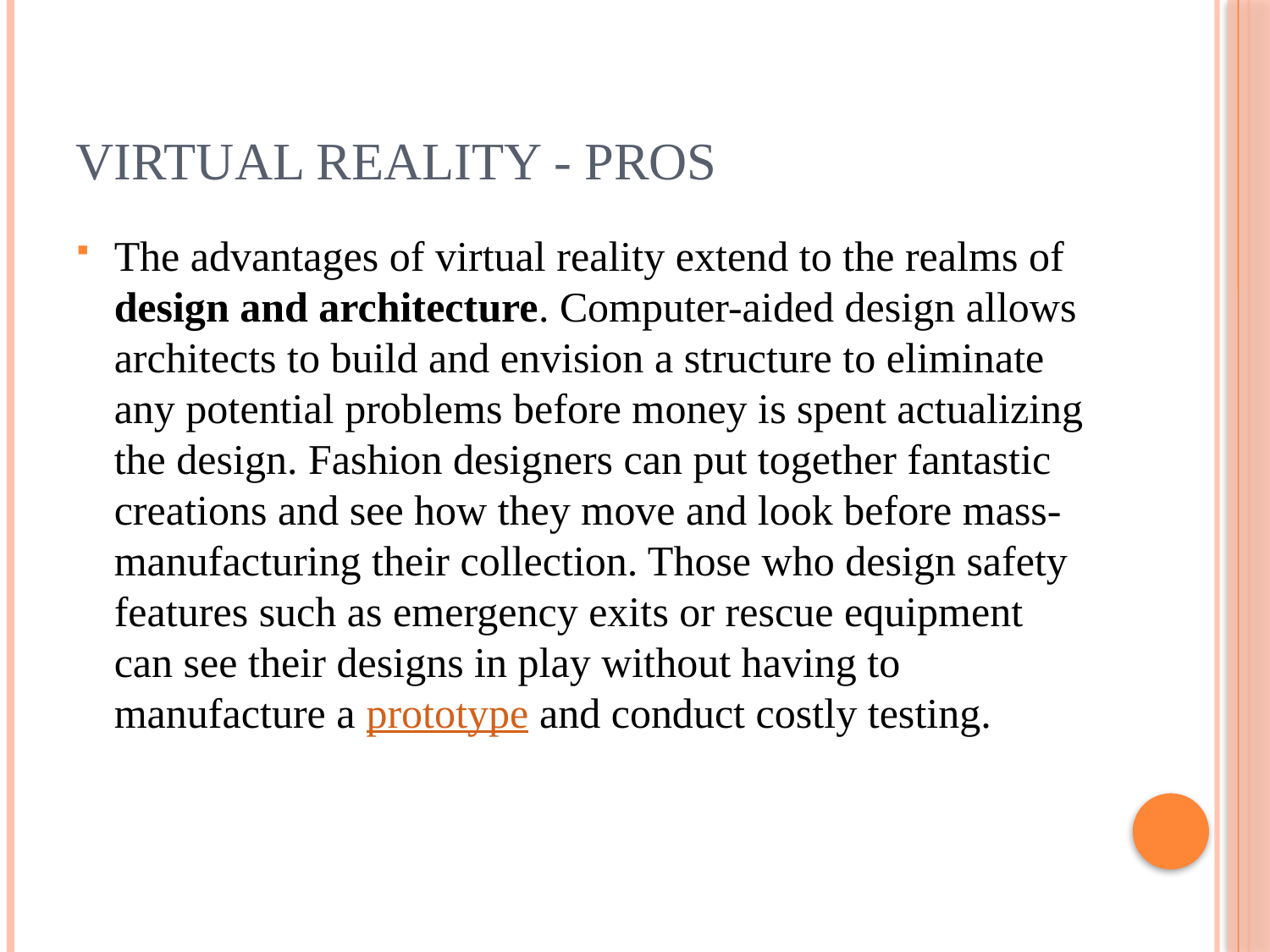

# Virtual Reality - Pros
The advantages of virtual reality extend to the realms of design and architecture. Computer-aided design allows architects to build and envision a structure to eliminate any potential problems before money is spent actualizing the design. Fashion designers can put together fantastic creations and see how they move and look before mass-manufacturing their collection. Those who design safety features such as emergency exits or rescue equipment can see their designs in play without having to manufacture a prototype and conduct costly testing.